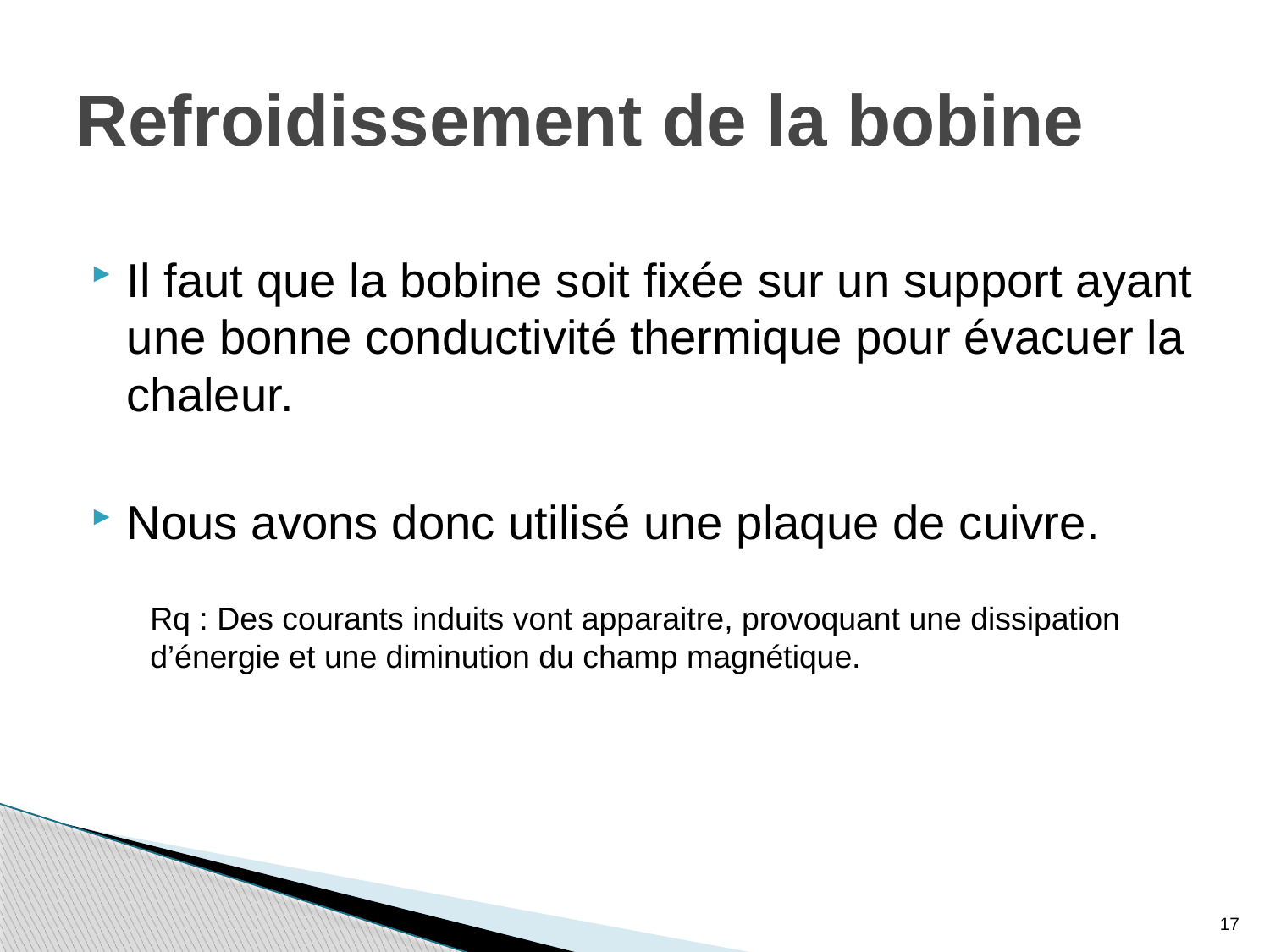

# Refroidissement de la bobine
Il faut que la bobine soit fixée sur un support ayant une bonne conductivité thermique pour évacuer la chaleur.

Nous avons donc utilisé une plaque de cuivre.

Rq : Des courants induits vont apparaitre, provoquant une dissipation d’énergie et une diminution du champ magnétique.

17